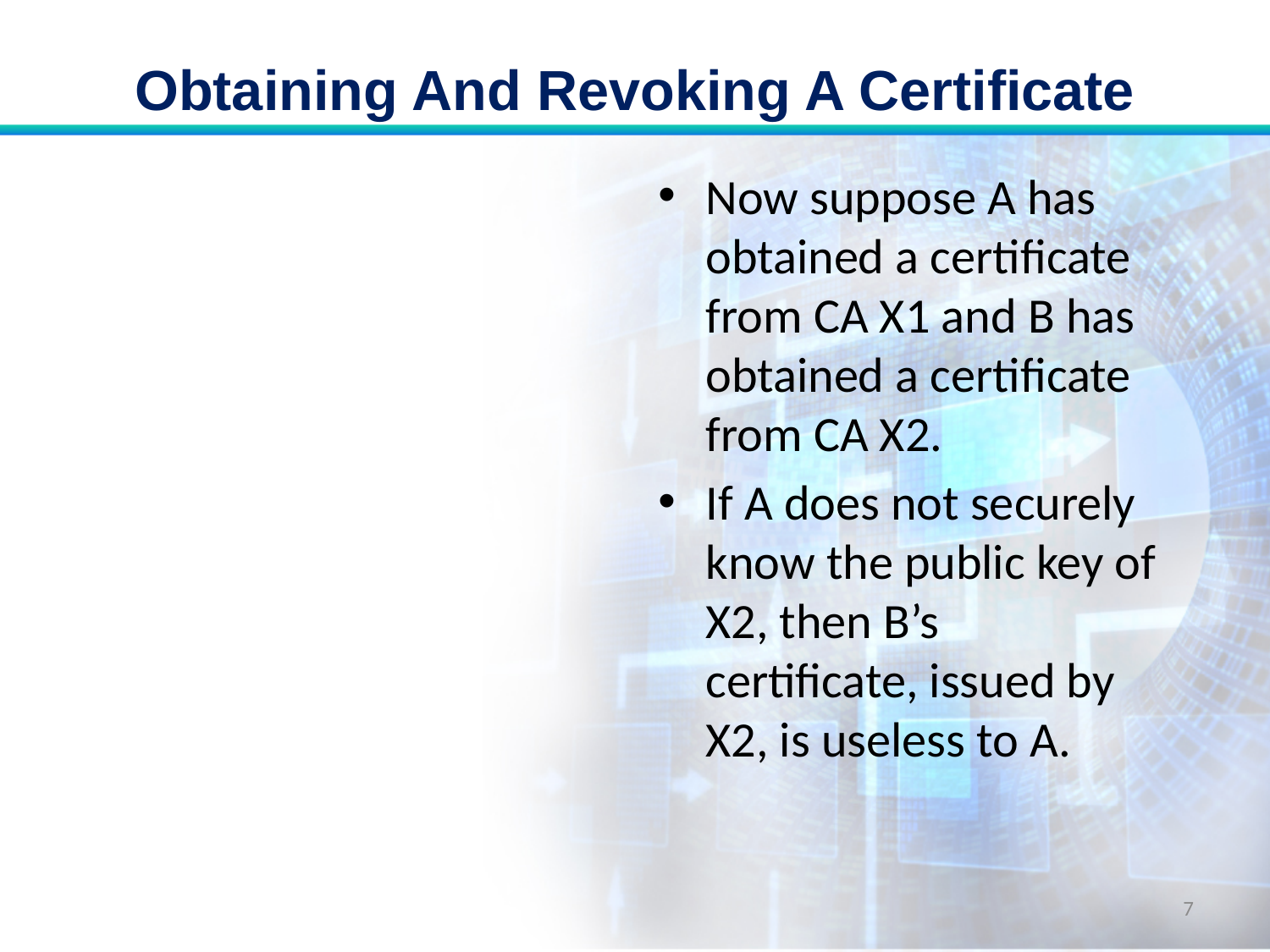

# Obtaining And Revoking A Certificate
Now suppose A has obtained a certificate from CA X1 and B has obtained a certificate from CA X2.
If A does not securely know the public key of X2, then B’s certificate, issued by X2, is useless to A.
7